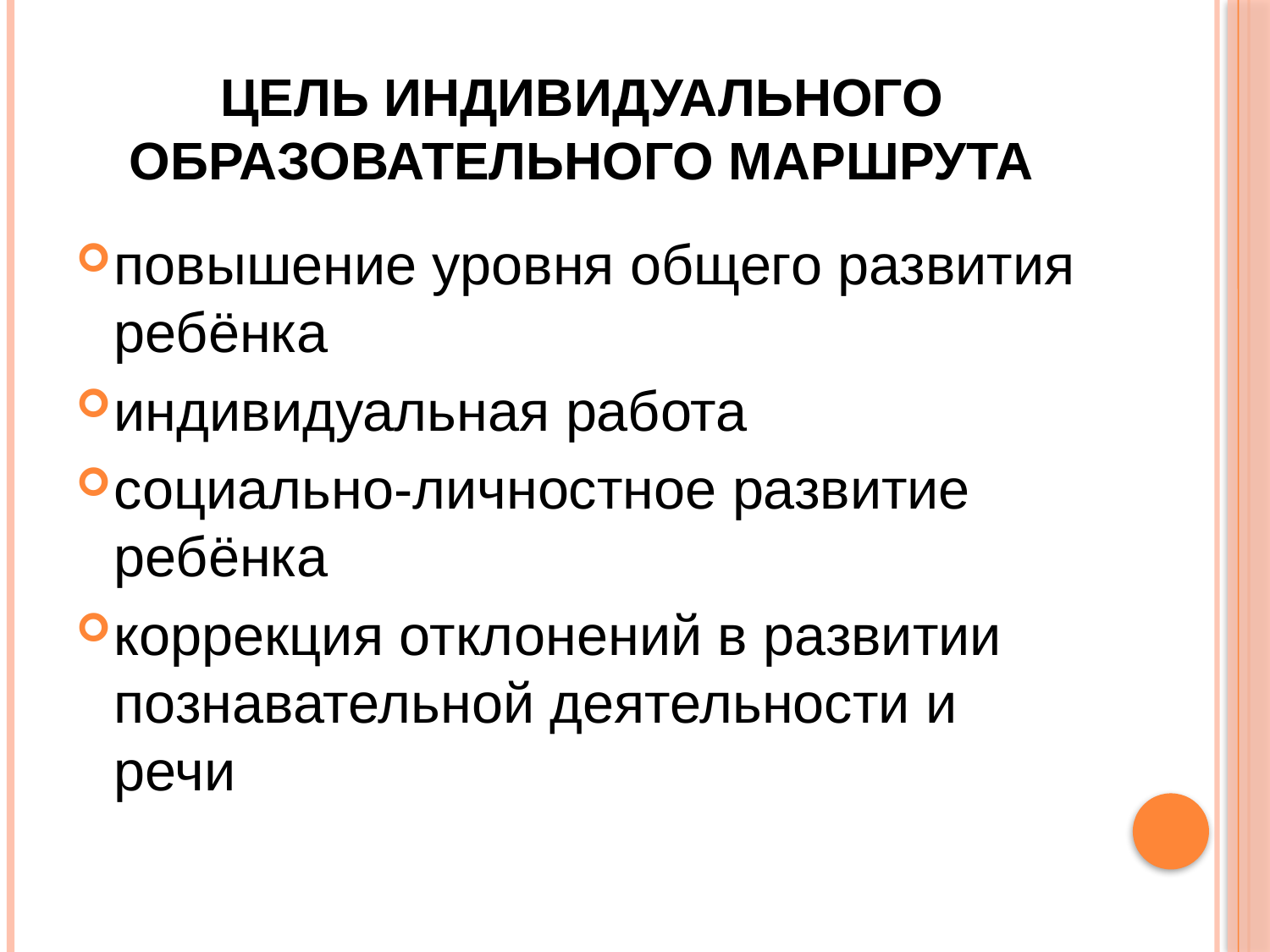

# ЦЕЛЬ ИНДИВИДУАЛЬНОГО ОБРАЗОВАТЕЛЬНОГО МАРШРУТА
повышение уровня общего развития ребёнка
индивидуальная работа
социально-личностное развитие ребёнка
коррекция отклонений в развитии познавательной деятельности и речи